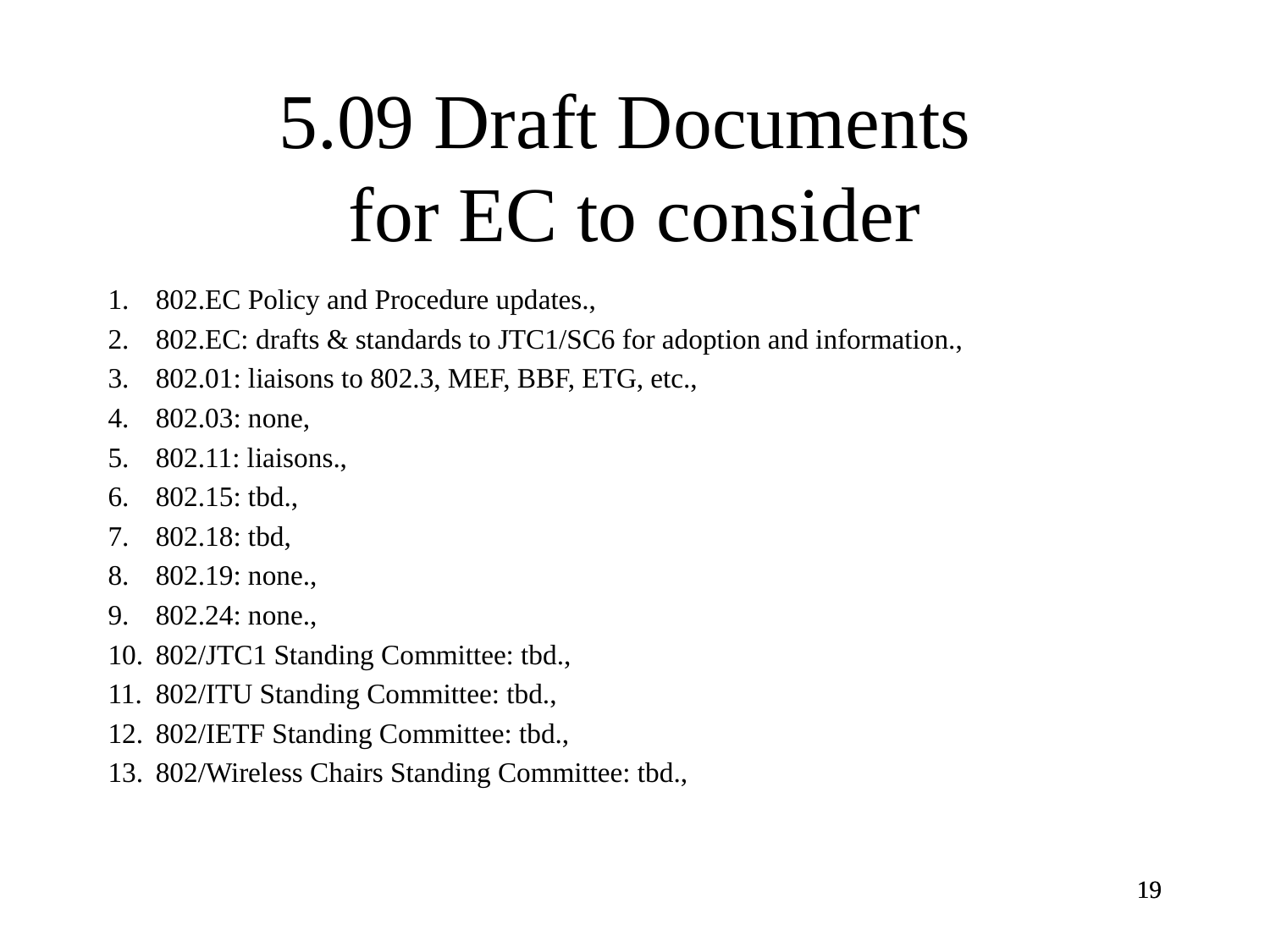

# 5.09 Draft Documents for EC to consider
802.EC Policy and Procedure updates.,
802.EC: drafts & standards to JTC1/SC6 for adoption and information.,
802.01: liaisons to 802.3, MEF, BBF, ETG, etc.,
802.03: none,
802.11: liaisons.,
802.15: tbd.,
802.18: tbd,
802.19: none.,
802.24: none.,
802/JTC1 Standing Committee: tbd.,
802/ITU Standing Committee: tbd.,
802/IETF Standing Committee: tbd.,
802/Wireless Chairs Standing Committee: tbd.,

19
19